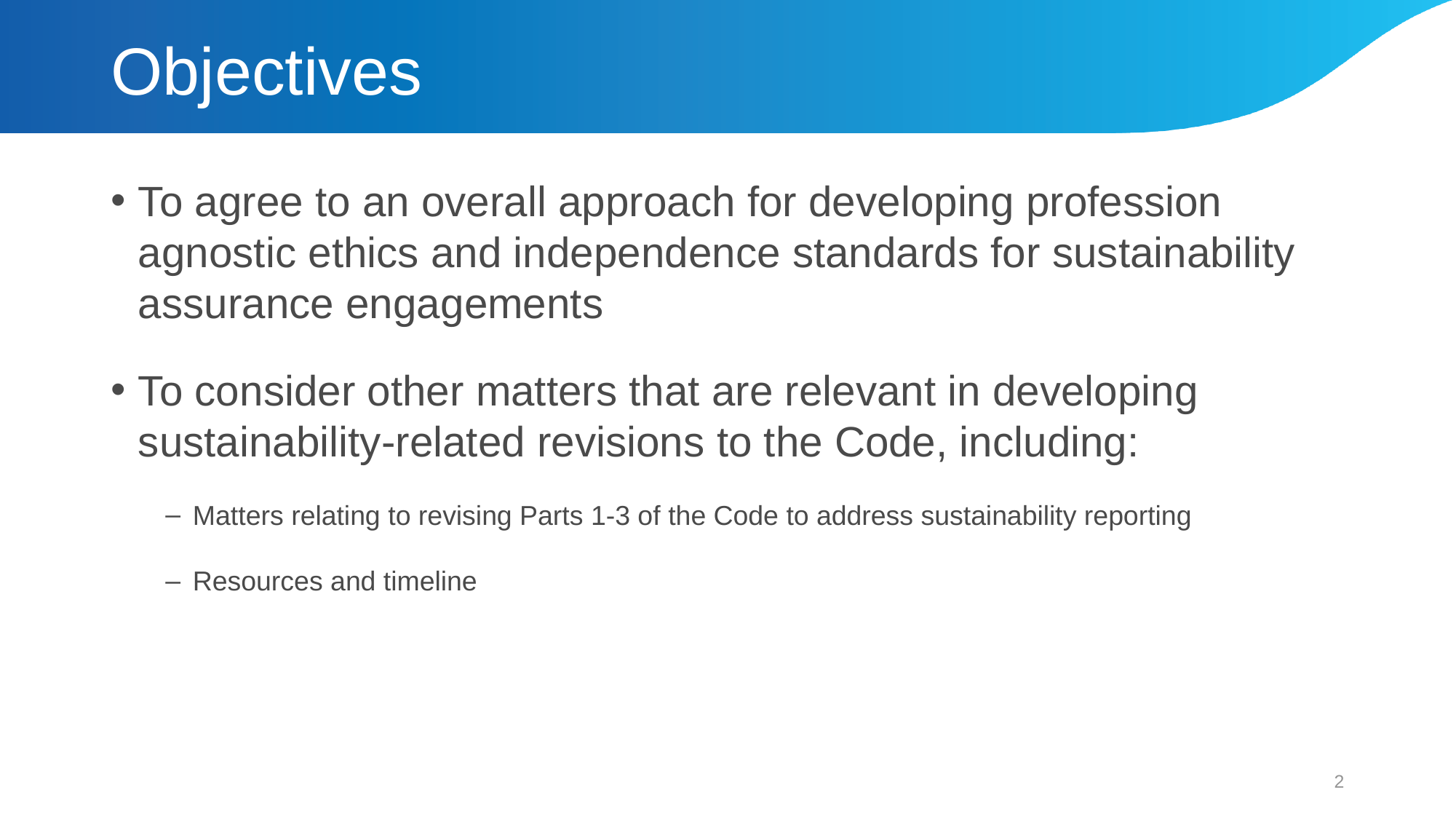

# Objectives
To agree to an overall approach for developing profession agnostic ethics and independence standards for sustainability assurance engagements
To consider other matters that are relevant in developing  sustainability-related revisions to the Code, including:
Matters relating to revising Parts 1-3 of the Code to address sustainability reporting
Resources and timeline
2